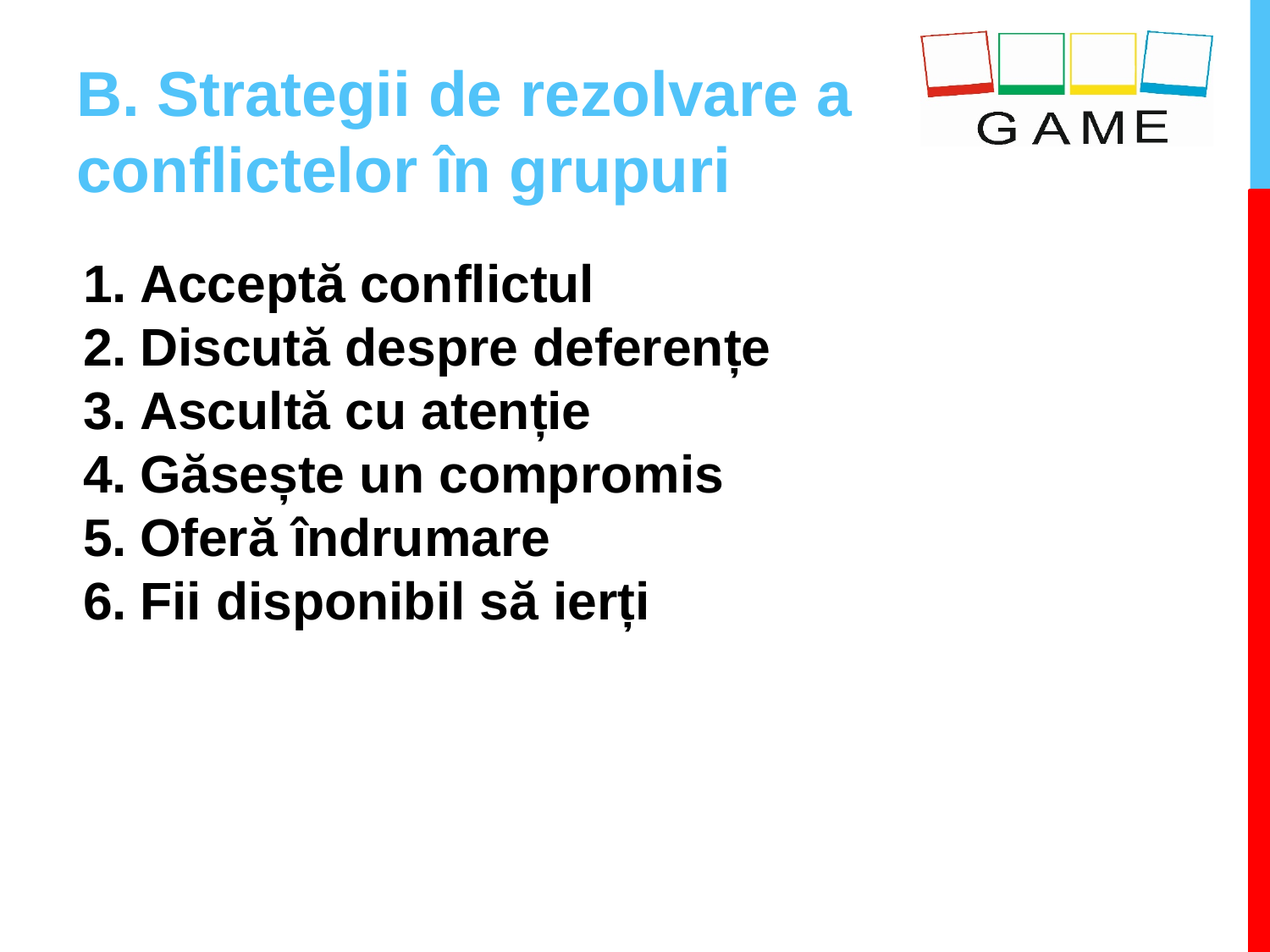

# B. Strategii de rezolvare a conflictelor în grupuri
Acceptă conflictul
Discută despre deferențe
Ascultă cu atenție
Găsește un compromis
Oferă îndrumare
Fii disponibil să ierți